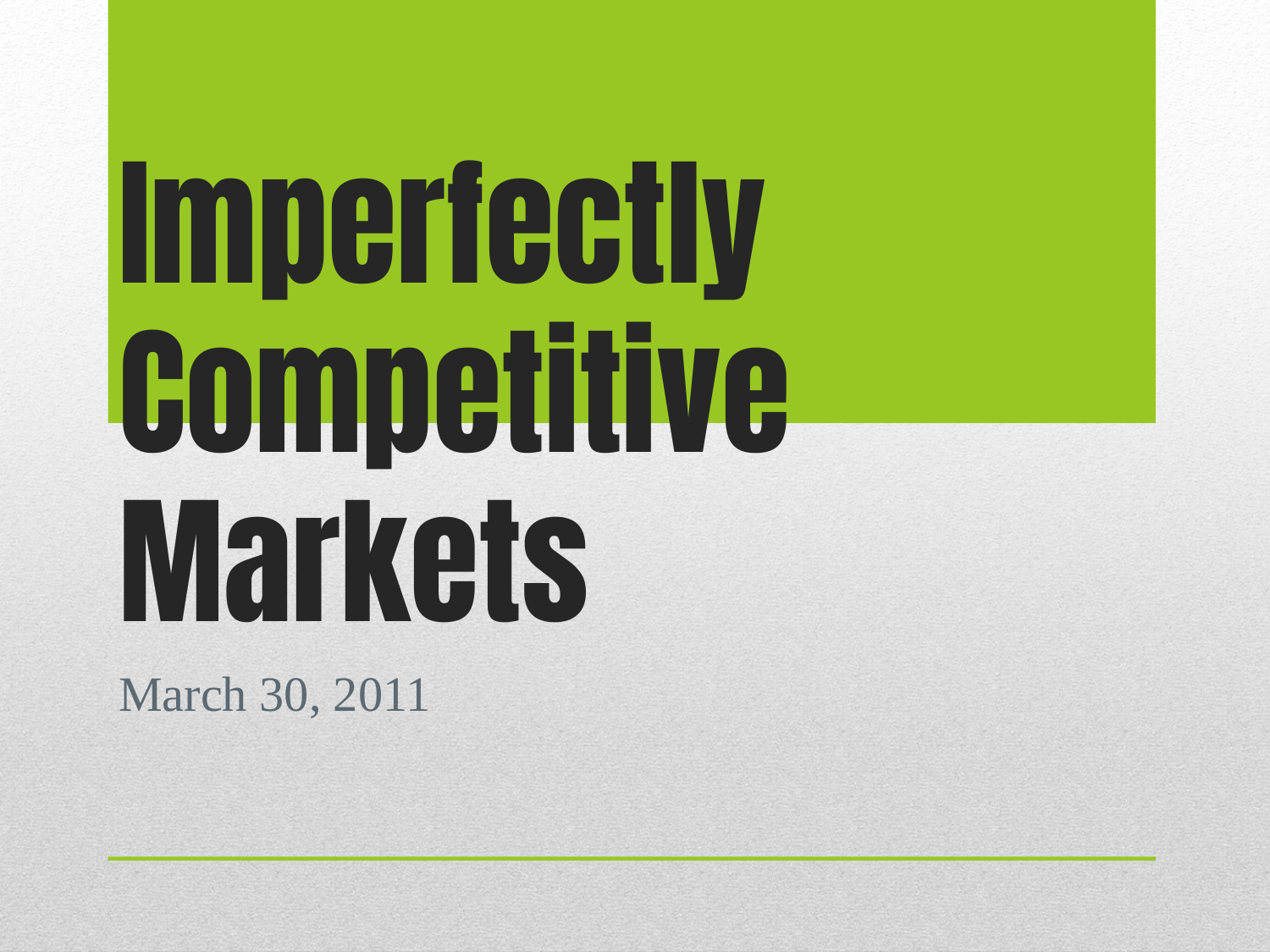

# Imperfectly Competitive Markets
March 30, 2011